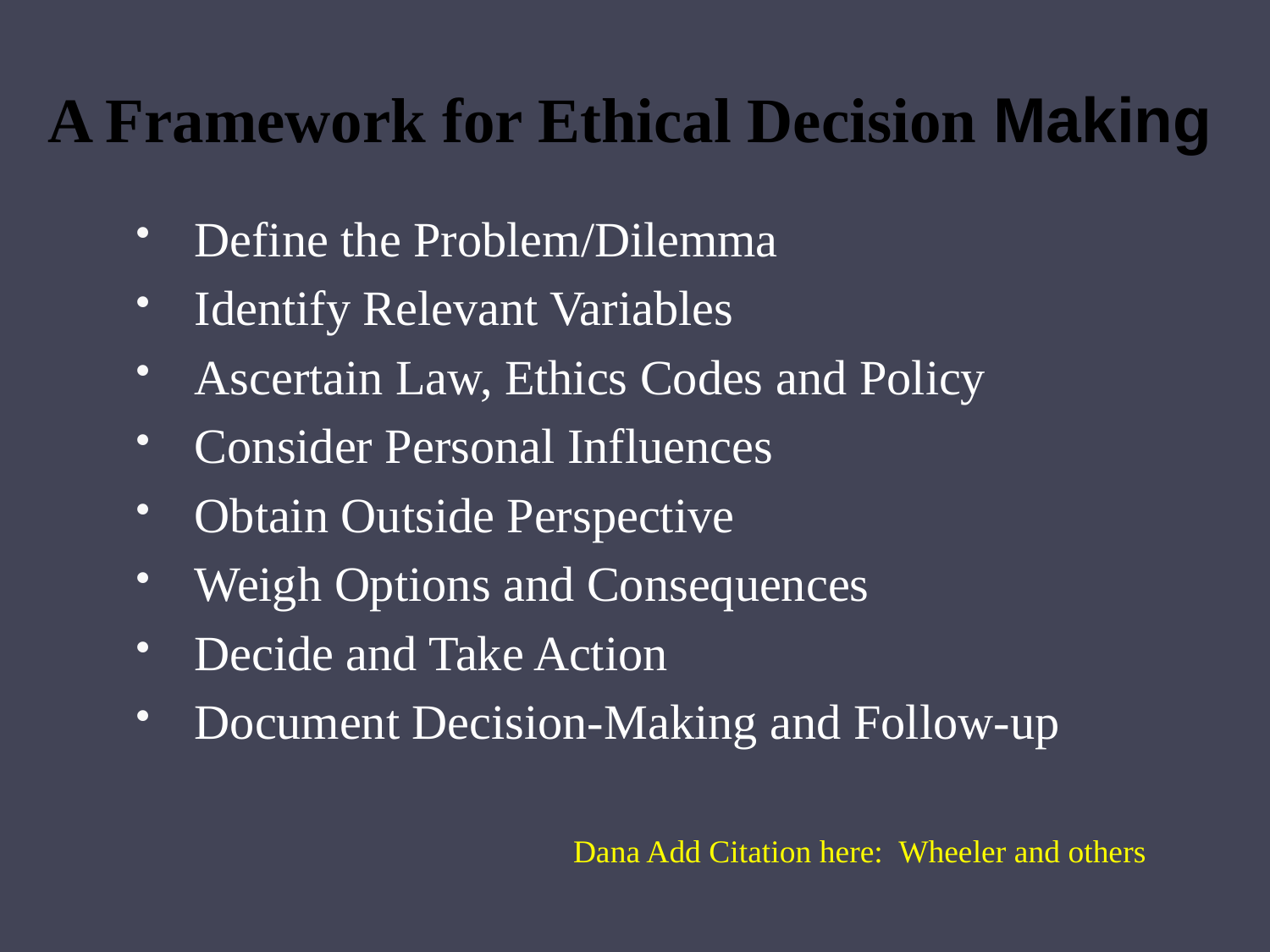

# A Framework for Ethical Decision Making
Define the Problem/Dilemma
Identify Relevant Variables
Ascertain Law, Ethics Codes and Policy
Consider Personal Influences
Obtain Outside Perspective
Weigh Options and Consequences
Decide and Take Action
Document Decision-Making and Follow-up

Dana Add Citation here:  Wheeler and others